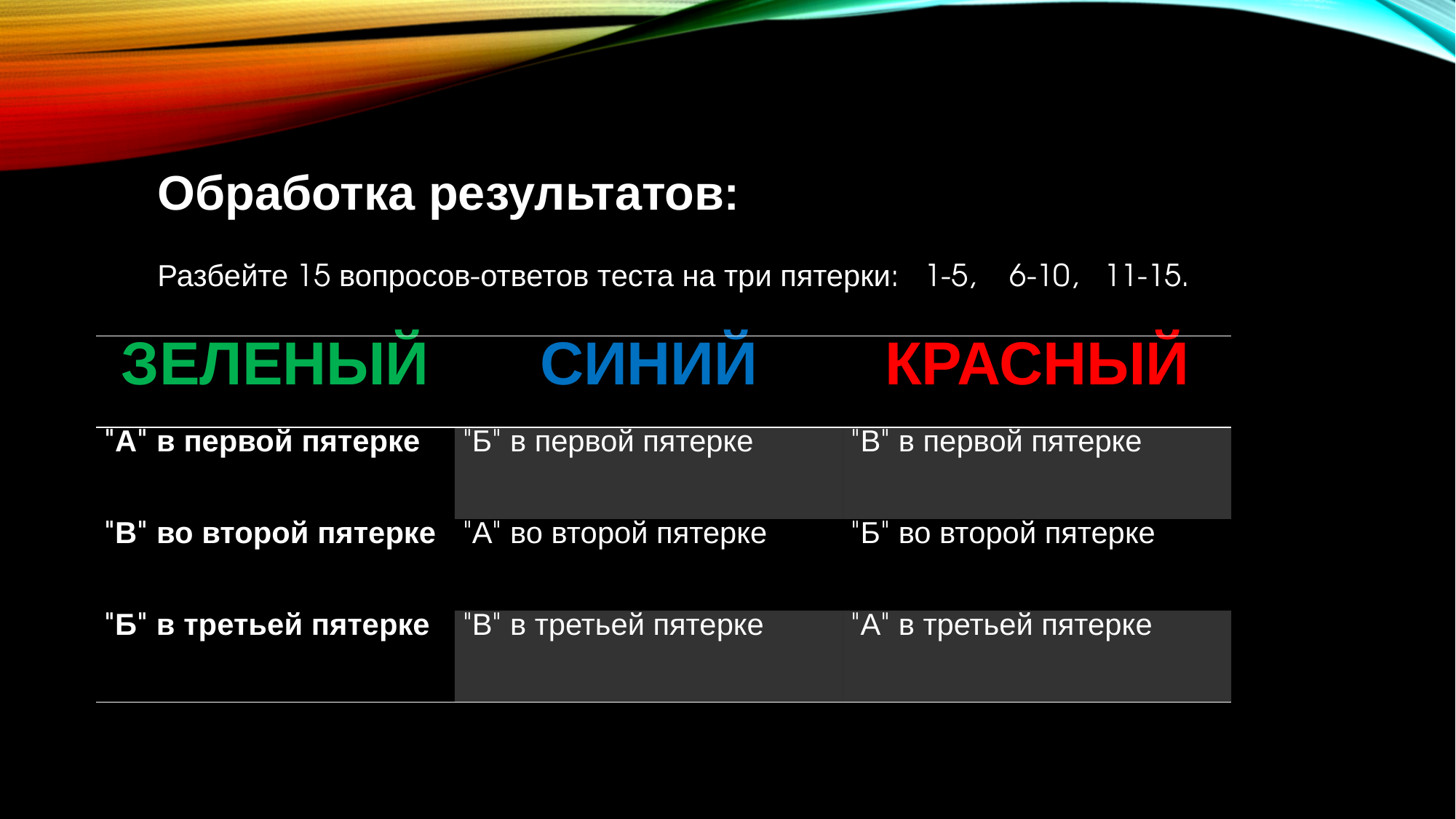

Обработка результатов:

Разбейте 15 вопросов-ответов теста на три пятерки:   1-5,    6-10,   11-15.

| ЗЕЛЕНЫЙ | СИНИЙ | КРАСНЫЙ |
| --- | --- | --- |
| "А" в первой пятерке | "Б" в первой пятерке | "В" в первой пятерке |
| "В" во второй пятерке | "А" во второй пятерке | "Б" во второй пятерке |
| "Б" в третьей пятерке | "В" в третьей пятерке | "А" в третьей пятерке |